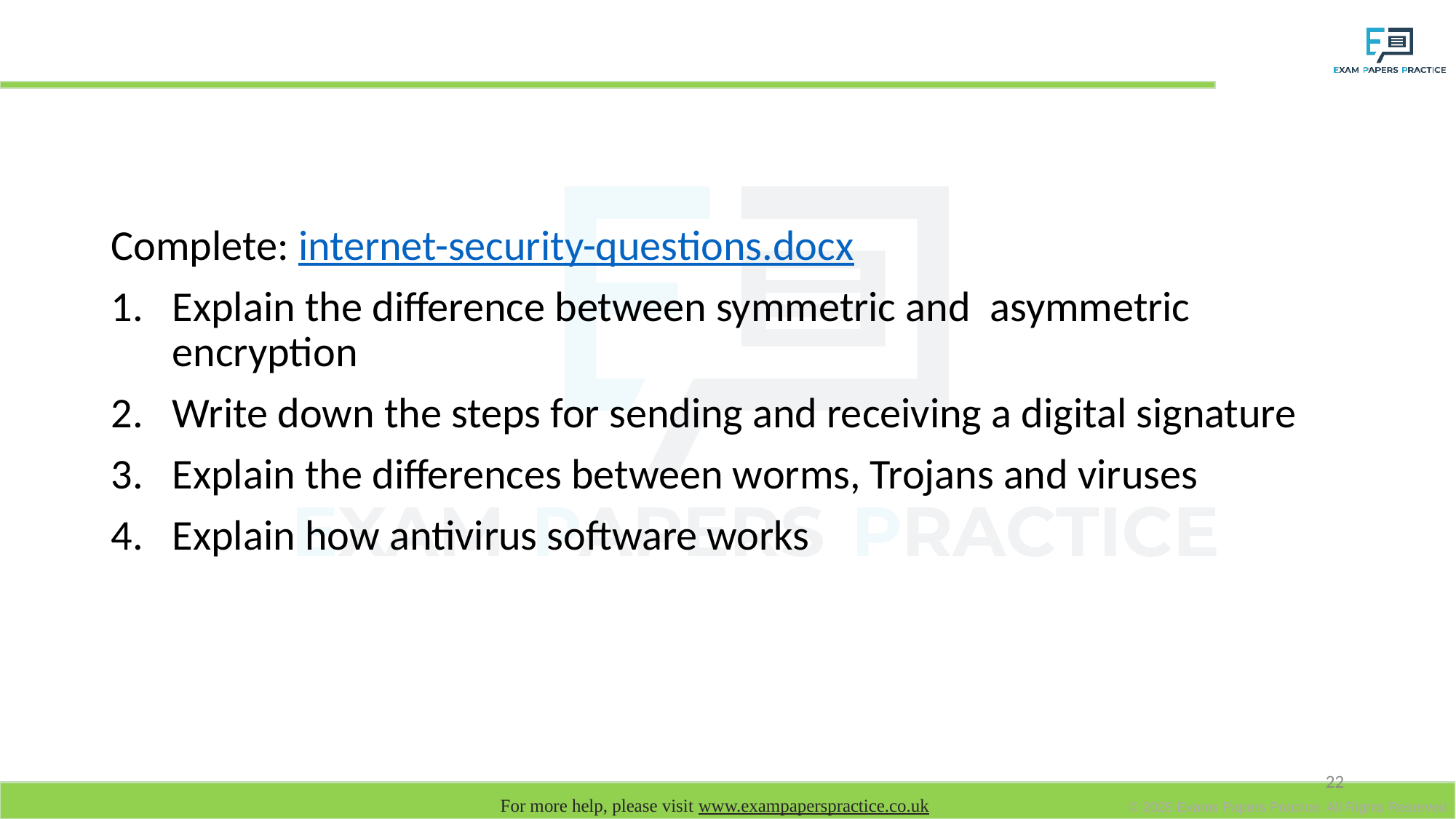

# Homework
Complete: internet-security-questions.docx
Explain the difference between symmetric and  asymmetric encryption
Write down the steps for sending and receiving a digital signature
Explain the differences between worms, Trojans and viruses
Explain how antivirus software works
22